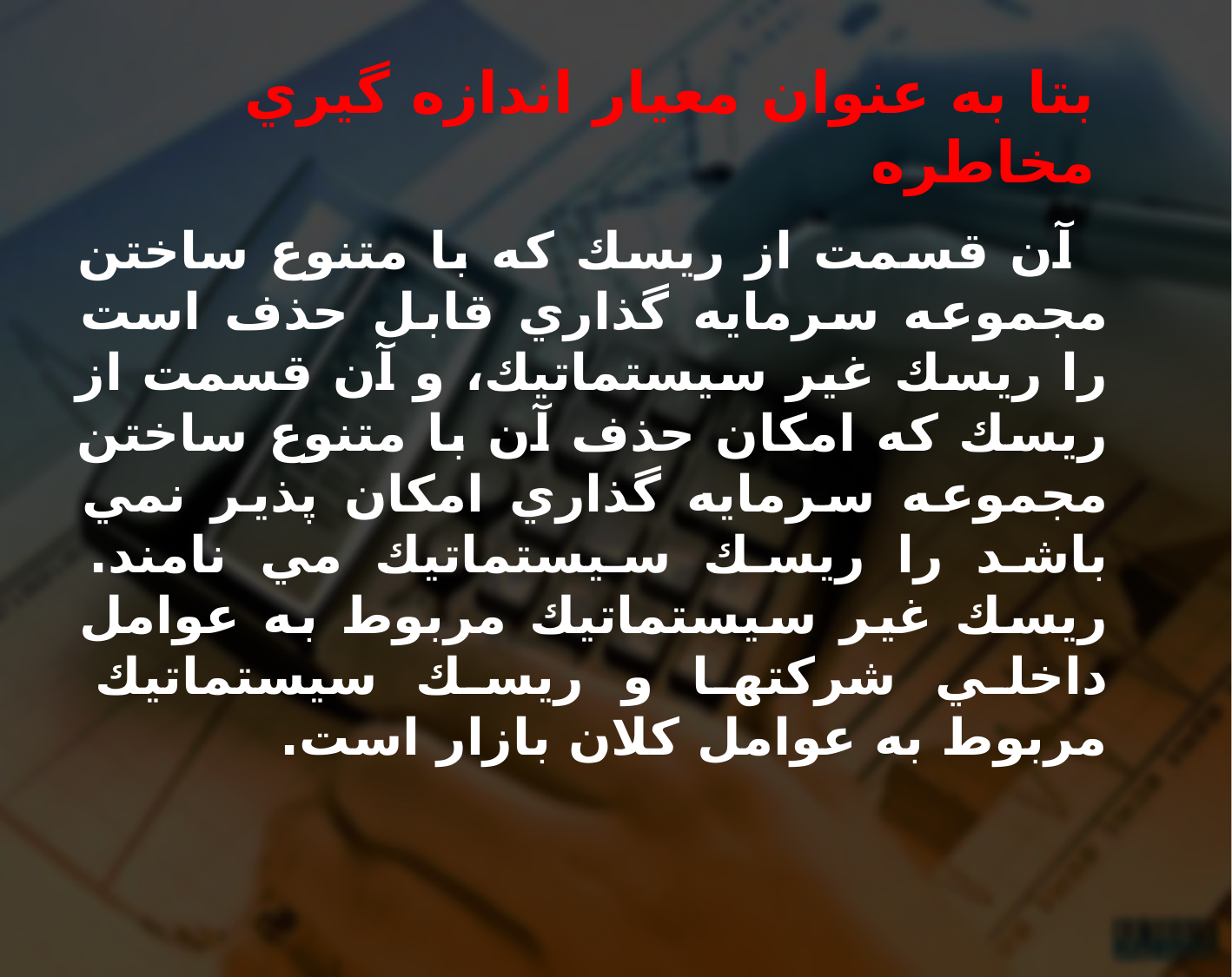

# بتا به عنوان معيار اندازه گيري مخاطره
    آن قسمت از ريسك كه با متنوع ساختن مجموعه سرمايه گذاري قابل حذف است را ريسك غير سيستماتيك، و آن قسمت از ريسك كه امكان حذف آن با متنوع ساختن مجموعه سرمايه گذاري امكان پذير نمي باشد را ريسك سيستماتيك مي نامند. ريسك غير سيستماتيك مربوط به عوامل داخلي شركتها و ريسك سيستماتيك مربوط به عوامل كلان بازار است.